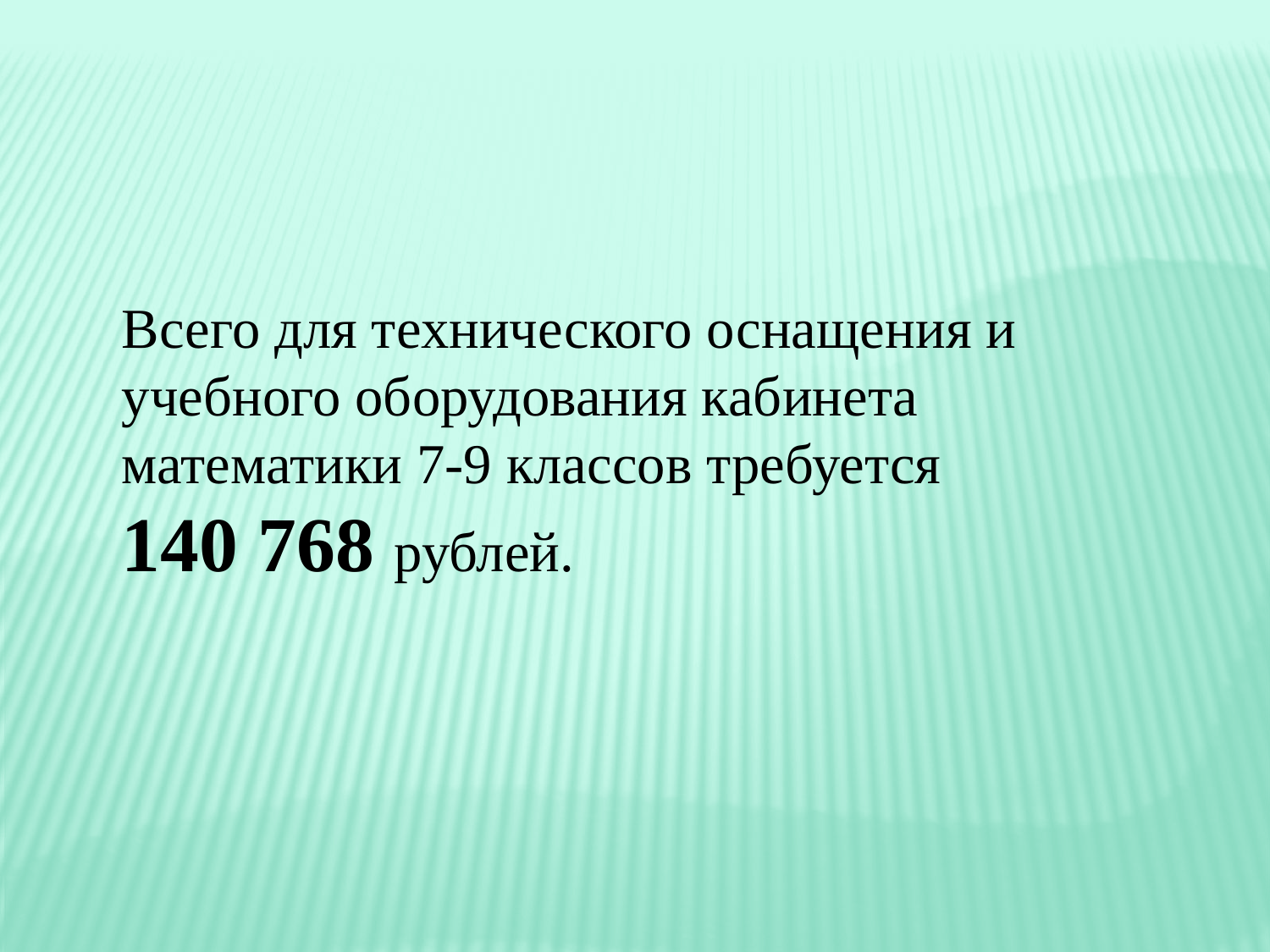

Всего для технического оснащения и учебного оборудования кабинета математики 7-9 классов требуется
140 768 рублей.